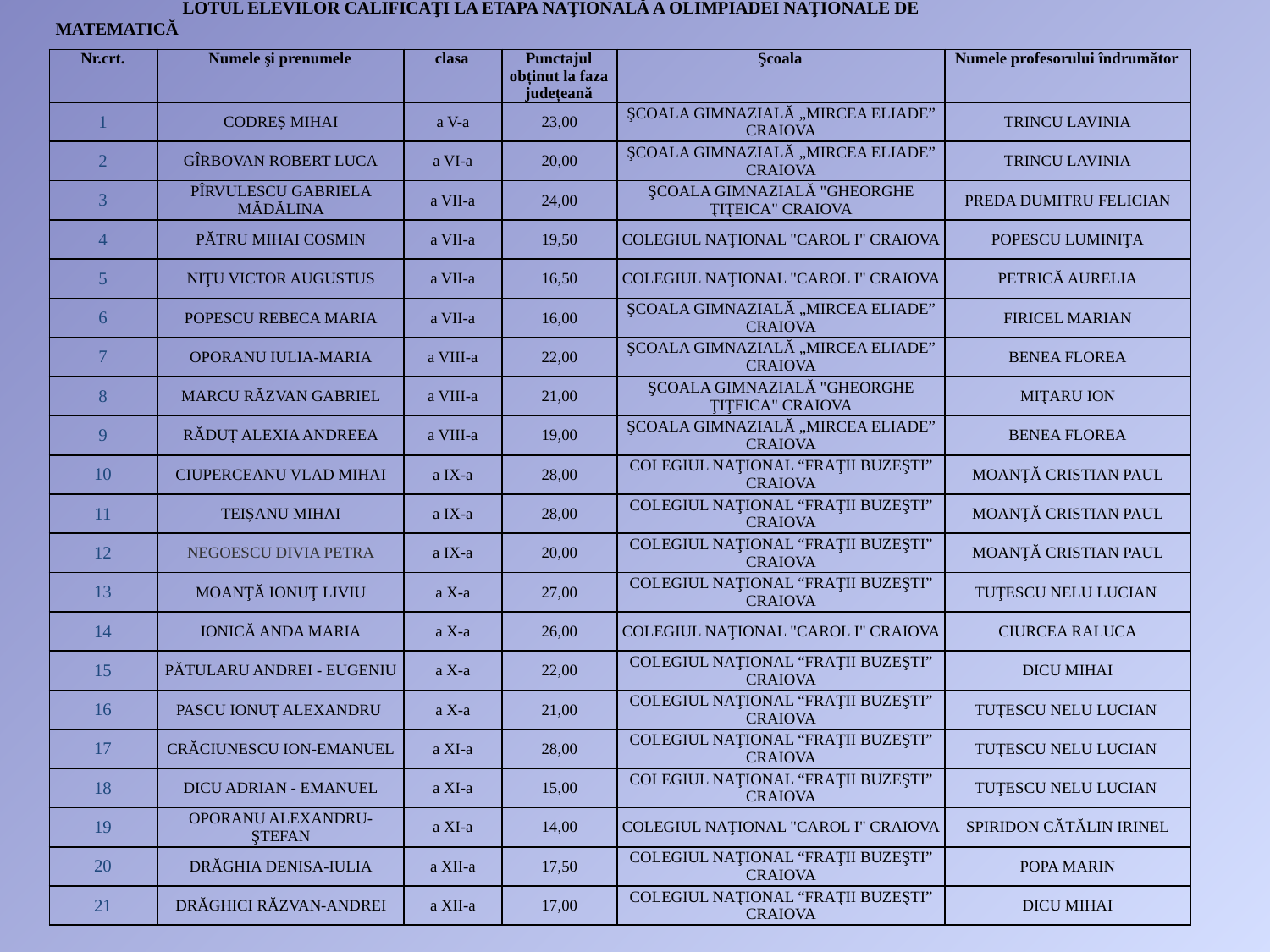

LOTUL ELEVILOR CALIFICAŢI LA ETAPA NAŢIONALĂ A OLIMPIADEI NAŢIONALE DE MATEMATICĂ

| Nr.crt. | Numele şi prenumele | clasa | Punctajul obținut la faza județeană | Şcoala | Numele profesorului îndrumător |
| --- | --- | --- | --- | --- | --- |
| 1 | CODREȘ MIHAI | a V-a | 23,00 | ŞCOALA GIMNAZIALĂ „MIRCEA ELIADE” CRAIOVA | TRINCU LAVINIA |
| 2 | GÎRBOVAN ROBERT LUCA | a VI-a | 20,00 | ŞCOALA GIMNAZIALĂ „MIRCEA ELIADE” CRAIOVA | TRINCU LAVINIA |
| 3 | PÎRVULESCU GABRIELA MĂDĂLINA | a VII-a | 24,00 | ŞCOALA GIMNAZIALĂ "GHEORGHE ŢIŢEICA" CRAIOVA | PREDA DUMITRU FELICIAN |
| 4 | PĂTRU MIHAI COSMIN | a VII-a | 19,50 | COLEGIUL NAŢIONAL "CAROL I" CRAIOVA | POPESCU LUMINIŢA |
| 5 | NIŢU VICTOR AUGUSTUS | a VII-a | 16,50 | COLEGIUL NAŢIONAL "CAROL I" CRAIOVA | PETRICĂ AURELIA |
| 6 | POPESCU REBECA MARIA | a VII-a | 16,00 | ŞCOALA GIMNAZIALĂ „MIRCEA ELIADE” CRAIOVA | FIRICEL MARIAN |
| 7 | OPORANU IULIA-MARIA | a VIII-a | 22,00 | ŞCOALA GIMNAZIALĂ „MIRCEA ELIADE” CRAIOVA | BENEA FLOREA |
| 8 | MARCU RĂZVAN GABRIEL | a VIII-a | 21,00 | ŞCOALA GIMNAZIALĂ "GHEORGHE ŢIŢEICA" CRAIOVA | MIŢARU ION |
| 9 | RĂDUȚ ALEXIA ANDREEA | a VIII-a | 19,00 | ŞCOALA GIMNAZIALĂ „MIRCEA ELIADE” CRAIOVA | BENEA FLOREA |
| 10 | CIUPERCEANU VLAD MIHAI | a IX-a | 28,00 | COLEGIUL NAŢIONAL “FRAŢII BUZEŞTI” CRAIOVA | MOANŢĂ CRISTIAN PAUL |
| 11 | TEIȘANU MIHAI | a IX-a | 28,00 | COLEGIUL NAŢIONAL “FRAŢII BUZEŞTI” CRAIOVA | MOANŢĂ CRISTIAN PAUL |
| 12 | NEGOESCU DIVIA PETRA | a IX-a | 20,00 | COLEGIUL NAŢIONAL “FRAŢII BUZEŞTI” CRAIOVA | MOANŢĂ CRISTIAN PAUL |
| 13 | MOANŢĂ IONUŢ LIVIU | a X-a | 27,00 | COLEGIUL NAŢIONAL “FRAŢII BUZEŞTI” CRAIOVA | TUŢESCU NELU LUCIAN |
| 14 | IONICĂ ANDA MARIA | a X-a | 26,00 | COLEGIUL NAŢIONAL "CAROL I" CRAIOVA | CIURCEA RALUCA |
| 15 | PĂTULARU ANDREI - EUGENIU | a X-a | 22,00 | COLEGIUL NAŢIONAL “FRAŢII BUZEŞTI” CRAIOVA | DICU MIHAI |
| 16 | PASCU IONUȚ ALEXANDRU | a X-a | 21,00 | COLEGIUL NAŢIONAL “FRAŢII BUZEŞTI” CRAIOVA | TUŢESCU NELU LUCIAN |
| 17 | CRĂCIUNESCU ION-EMANUEL | a XI-a | 28,00 | COLEGIUL NAŢIONAL “FRAŢII BUZEŞTI” CRAIOVA | TUŢESCU NELU LUCIAN |
| 18 | DICU ADRIAN - EMANUEL | a XI-a | 15,00 | COLEGIUL NAŢIONAL “FRAŢII BUZEŞTI” CRAIOVA | TUŢESCU NELU LUCIAN |
| 19 | OPORANU ALEXANDRU-ŞTEFAN | a XI-a | 14,00 | COLEGIUL NAŢIONAL "CAROL I" CRAIOVA | SPIRIDON CĂTĂLIN IRINEL |
| 20 | DRĂGHIA DENISA-IULIA | a XII-a | 17,50 | COLEGIUL NAŢIONAL “FRAŢII BUZEŞTI” CRAIOVA | POPA MARIN |
| 21 | DRĂGHICI RĂZVAN-ANDREI | a XII-a | 17,00 | COLEGIUL NAŢIONAL “FRAŢII BUZEŞTI” CRAIOVA | DICU MIHAI |